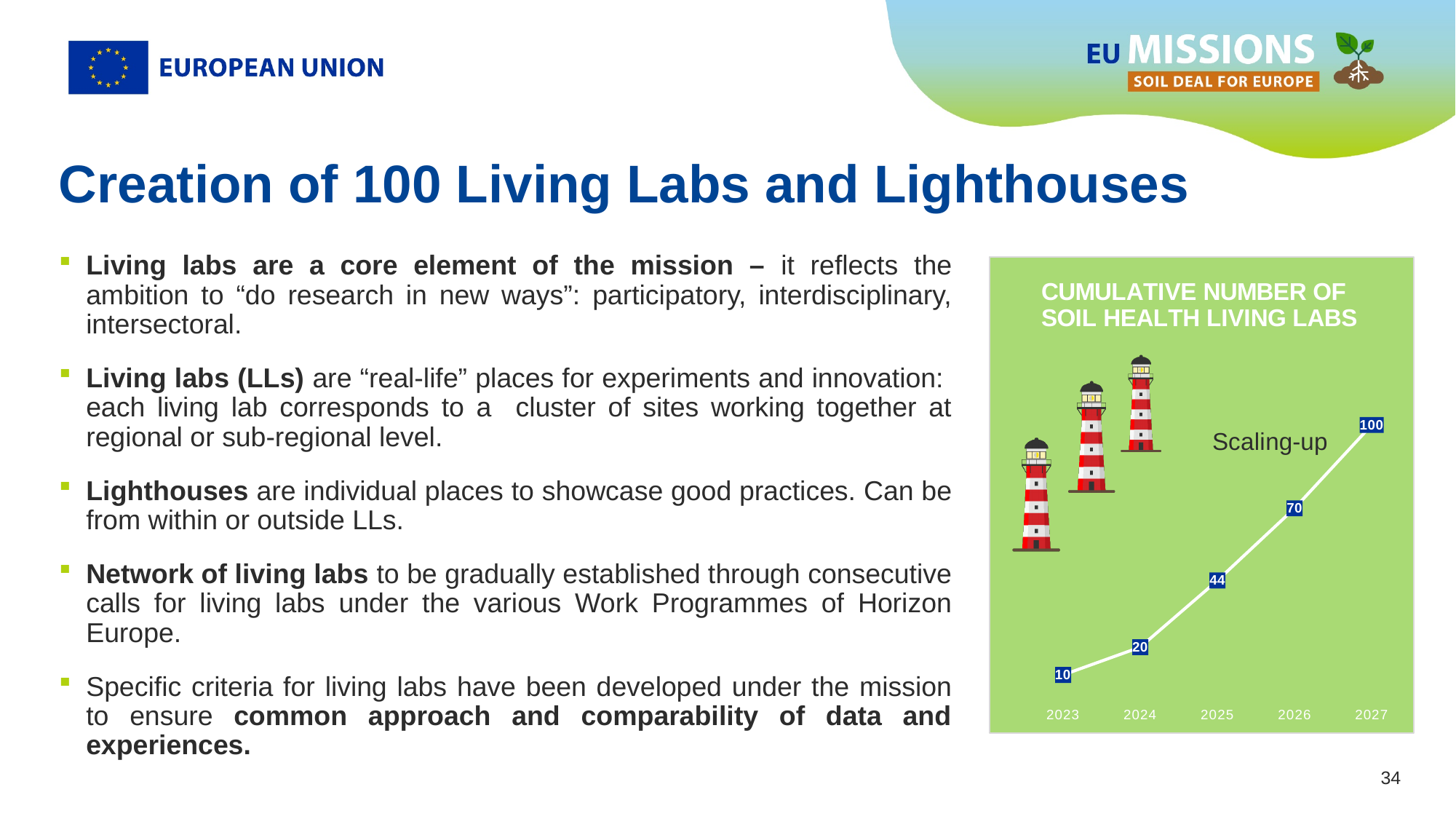

# Creation of 100 Living Labs and Lighthouses

Living labs are a core element of the mission – it reflects the ambition to “do research in new ways”: participatory, interdisciplinary, intersectoral.
Living labs (LLs) are “real-life” places for experiments and innovation:  each living lab corresponds to a  cluster of sites working together at regional or sub-regional level.
Lighthouses are individual places to showcase good practices. Can be from within or outside LLs.
Network of living labs to be gradually established through consecutive calls for living labs under the various Work Programmes of Horizon Europe.
Specific criteria for living labs have been developed under the mission to ensure common approach and comparability of data and experiences.

### Chart

| Category | Total |
|---|---|
| 2023 | 10.0 |
| 2024 | 20.0 |
| 2025 | 44.0 |
| 2026 | 70.0 |
| 2027 | 100.0 |